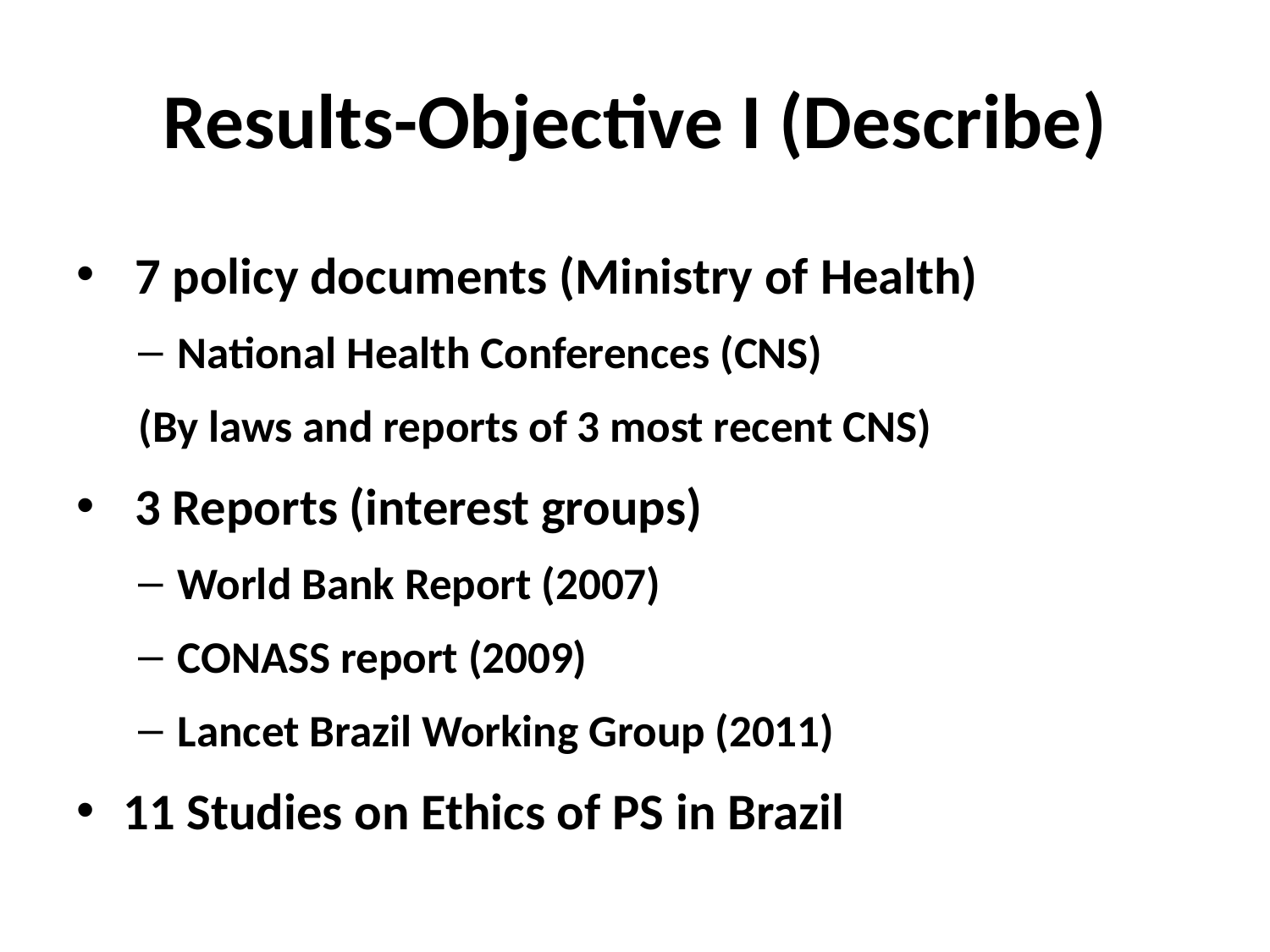

# Results-Objective I (Describe)
 7 policy documents (Ministry of Health)
National Health Conferences (CNS)
(By laws and reports of 3 most recent CNS)
 3 Reports (interest groups)
World Bank Report (2007)
CONASS report (2009)
Lancet Brazil Working Group (2011)
11 Studies on Ethics of PS in Brazil